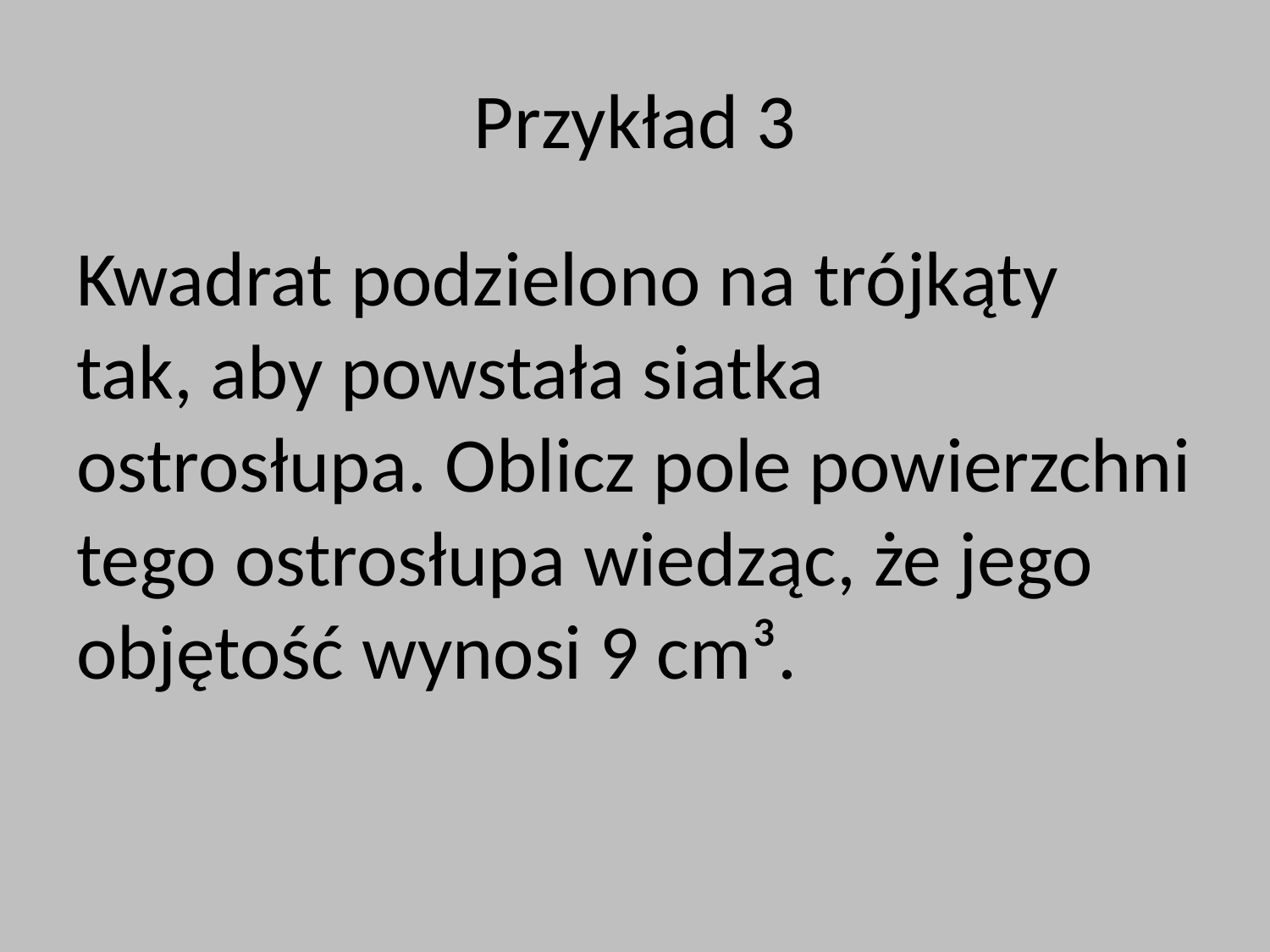

# Przykład 3
Kwadrat podzielono na trójkąty tak, aby powstała siatka ostrosłupa. Oblicz pole powierzchni tego ostrosłupa wiedząc, że jego objętość wynosi 9 cm³.